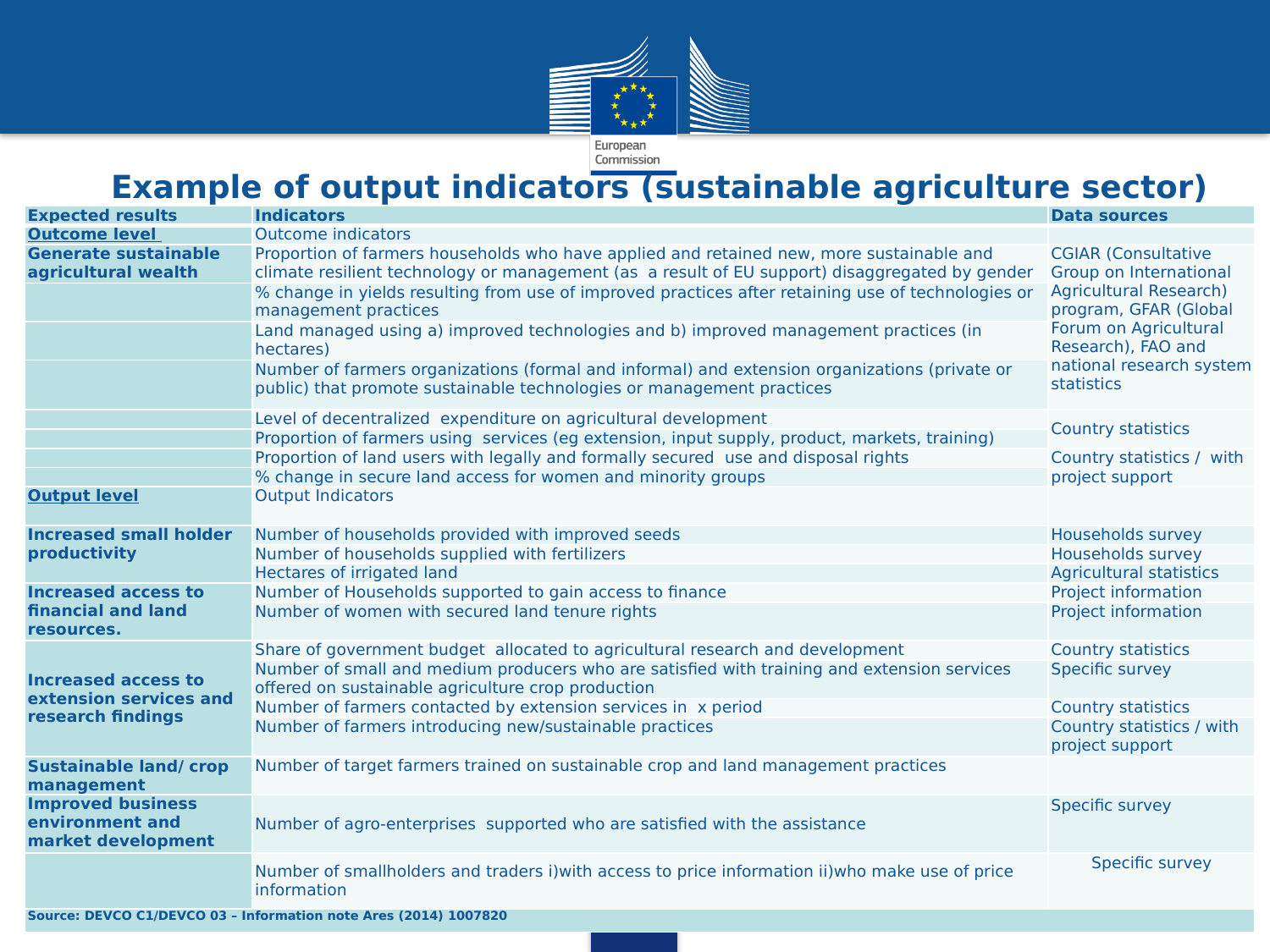

# Example of output indicators (sustainable agriculture sector)
| Expected results | Indicators | Data sources |
| --- | --- | --- |
| Outcome level | Outcome indicators |  |
| Generate sustainable agricultural wealth | Proportion of farmers households who have applied and retained new, more sustainable and climate resilient technology or management (as a result of EU support) disaggregated by gender | CGIAR (Consultative Group on International Agricultural Research) program, GFAR (Global Forum on Agricultural Research), FAO and national research system statistics |
|  | % change in yields resulting from use of improved practices after retaining use of technologies or management practices |  |
|  | Land managed using a) improved technologies and b) improved management practices (in hectares) |  |
|  | Number of farmers organizations (formal and informal) and extension organizations (private or public) that promote sustainable technologies or management practices |  |
|  | Level of decentralized expenditure on agricultural development | Country statistics |
|  | Proportion of farmers using services (eg extension, input supply, product, markets, training) |  |
|  | Proportion of land users with legally and formally secured use and disposal rights | Country statistics / with project support |
|  | % change in secure land access for women and minority groups |  |
| Output level | Output Indicators |  |
| Increased small holder productivity | Number of households provided with improved seeds | Households survey |
|  | Number of households supplied with fertilizers | Households survey |
|  | Hectares of irrigated land | Agricultural statistics |
| Increased access to financial and land resources. | Number of Households supported to gain access to finance | Project information |
|  | Number of women with secured land tenure rights | Project information |
| Increased access to extension services and research findings | Share of government budget  allocated to agricultural research and development | Country statistics |
|  | Number of small and medium producers who are satisfied with training and extension services offered on sustainable agriculture crop production | Specific survey |
|  | Number of farmers contacted by extension services in x period | Country statistics |
|  | Number of farmers introducing new/sustainable practices | Country statistics / with project support |
| Sustainable land/ crop management | Number of target farmers trained on sustainable crop and land management practices |  |
| Improved business environment and market development | Number of agro-enterprises supported who are satisfied with the assistance | Specific survey |
|  | Number of smallholders and traders i)with access to price information ii)who make use of price information | Specific survey |
| Source: DEVCO C1/DEVCO 03 – Information note Ares (2014) 1007820 |  |  |
23